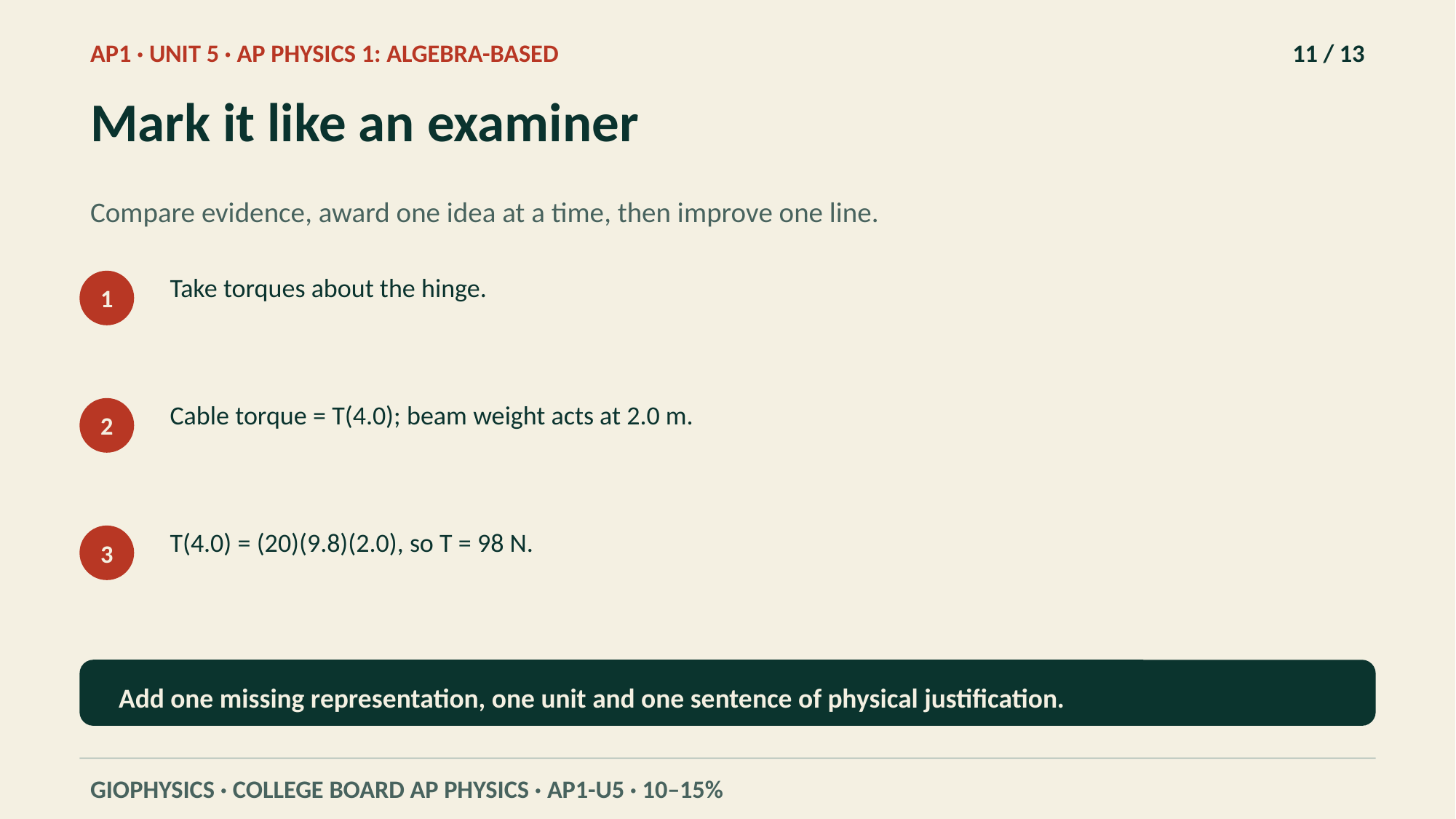

AP1 · UNIT 5 · AP PHYSICS 1: ALGEBRA-BASED
11 / 13
Mark it like an examiner
Compare evidence, award one idea at a time, then improve one line.
Take torques about the hinge.

1
Cable torque = T(4.0); beam weight acts at 2.0 m.

2
T(4.0) = (20)(9.8)(2.0), so T = 98 N.

3

Add one missing representation, one unit and one sentence of physical justification.

GIOPHYSICS · COLLEGE BOARD AP PHYSICS · AP1-U5 · 10–15%